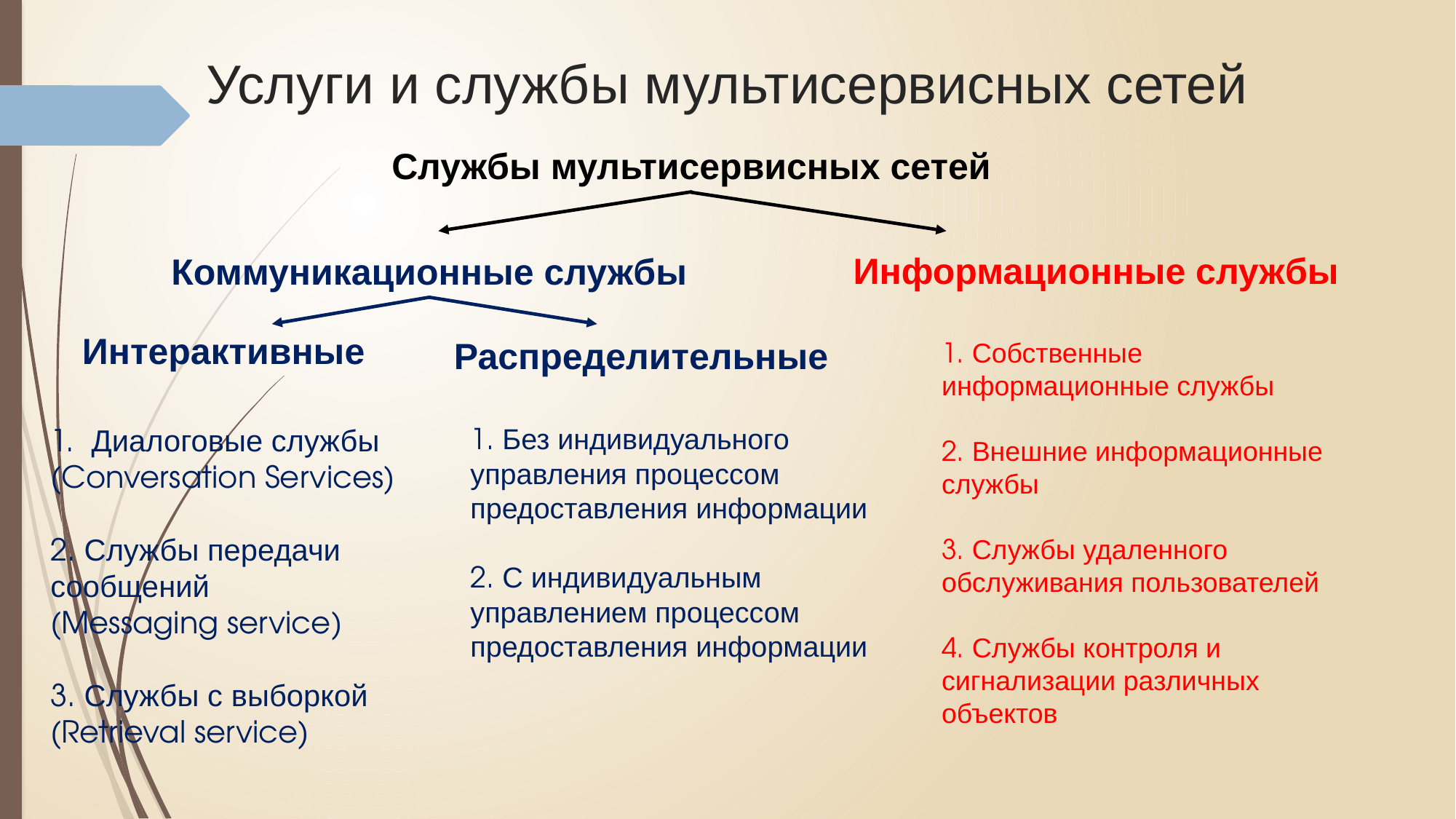

# Услуги и службы мультисервисных сетей
Службы мультисервисных сетей
Информационные службы
Коммуникационные службы
Интерактивные
Распределительные
1. Собственные информационные службы

2. Внешние информационные службы

3. Службы удаленного обслуживания пользователей

4. Службы контроля и сигнализации различных объектов
Диалоговые службы
(Conversation Services)

2. Службы передачи сообщений
(Messaging service)

3. Службы с выборкой
(Retrieval service)
1. Без индивидуального управления процессом предоставления информации

2. С индивидуальным управлением процессом предоставления информации